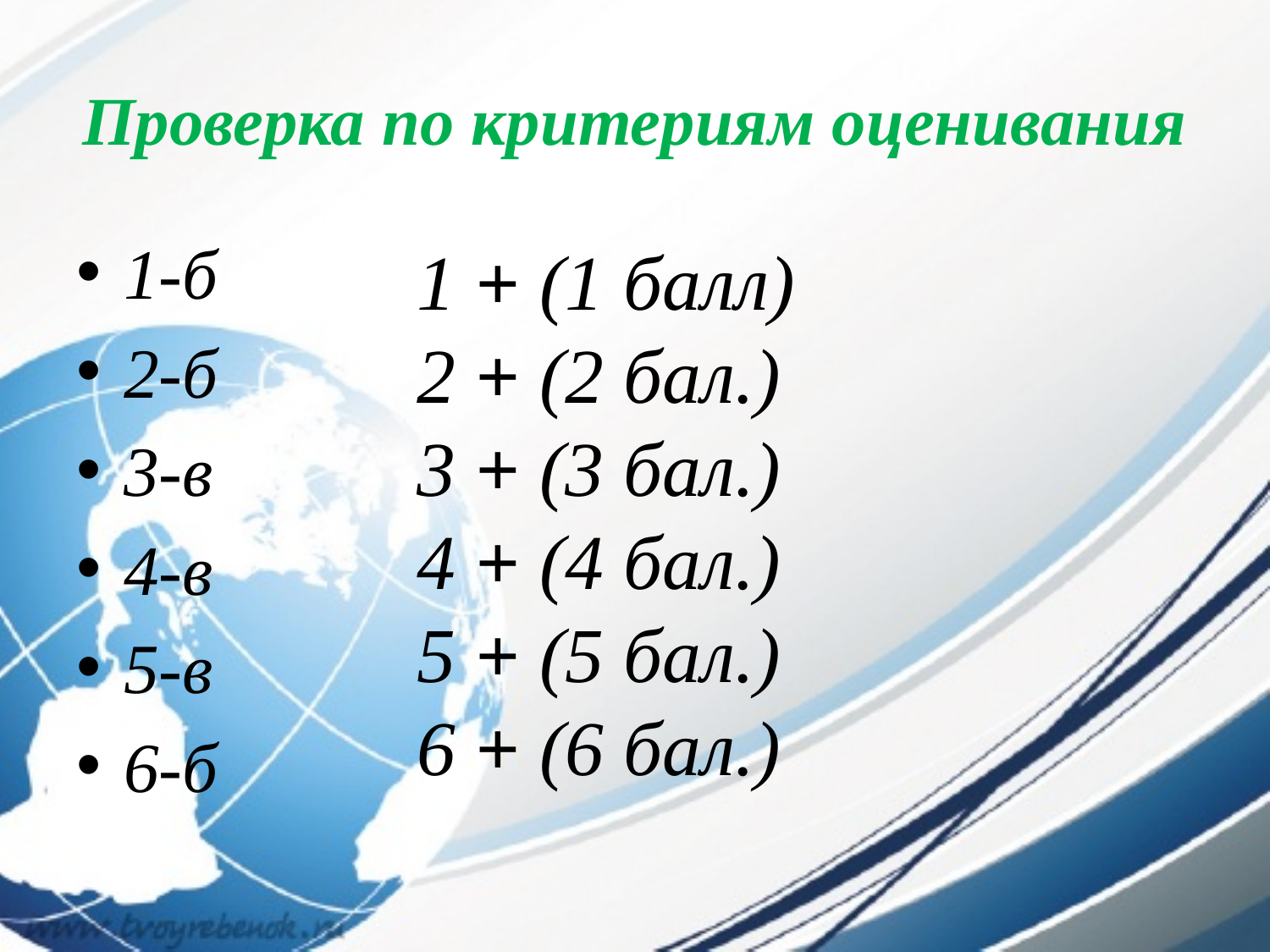

# Проверка по критериям оценивания
1-б
2-б
3-в
4-в
5-в
6-б
1 + (1 балл)
2 + (2 бал.)
3 + (3 бал.)
4 + (4 бал.)
5 + (5 бал.)
6 + (6 бал.)